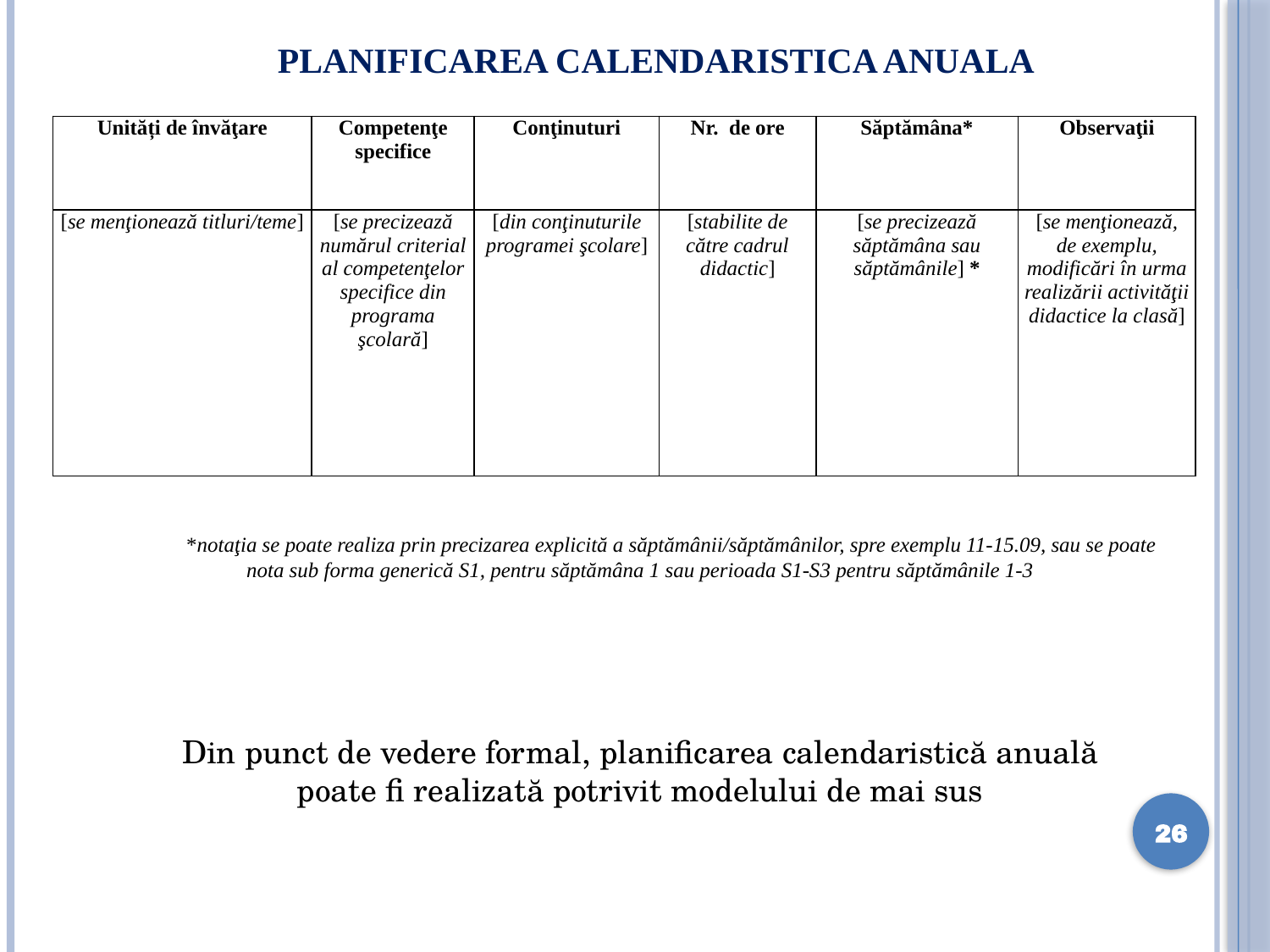

PLANIFICAREA CALENDARISTICA ANUALA
| Unități de învăţare | Competenţe specifice | Conţinuturi | Nr. de ore | Săptămâna\* | Observaţii |
| --- | --- | --- | --- | --- | --- |
| [se menţionează titluri/teme] | [se precizează numărul criterial al competenţelor specifice din programa şcolară] | [din conţinuturile programei şcolare] | [stabilite de către cadrul didactic] | [se precizează săptămâna sau săptămânile] \* | [se menţionează, de exemplu, modificări în urma realizării activităţii didactice la clasă] |
*notaţia se poate realiza prin precizarea explicită a săptămânii/săptămânilor, spre exemplu 11-15.09, sau se poate nota sub forma generică S1, pentru săptămâna 1 sau perioada S1-S3 pentru săptămânile 1-3
Din punct de vedere formal, planificarea calendaristică anuală poate fi realizată potrivit modelului de mai sus
26